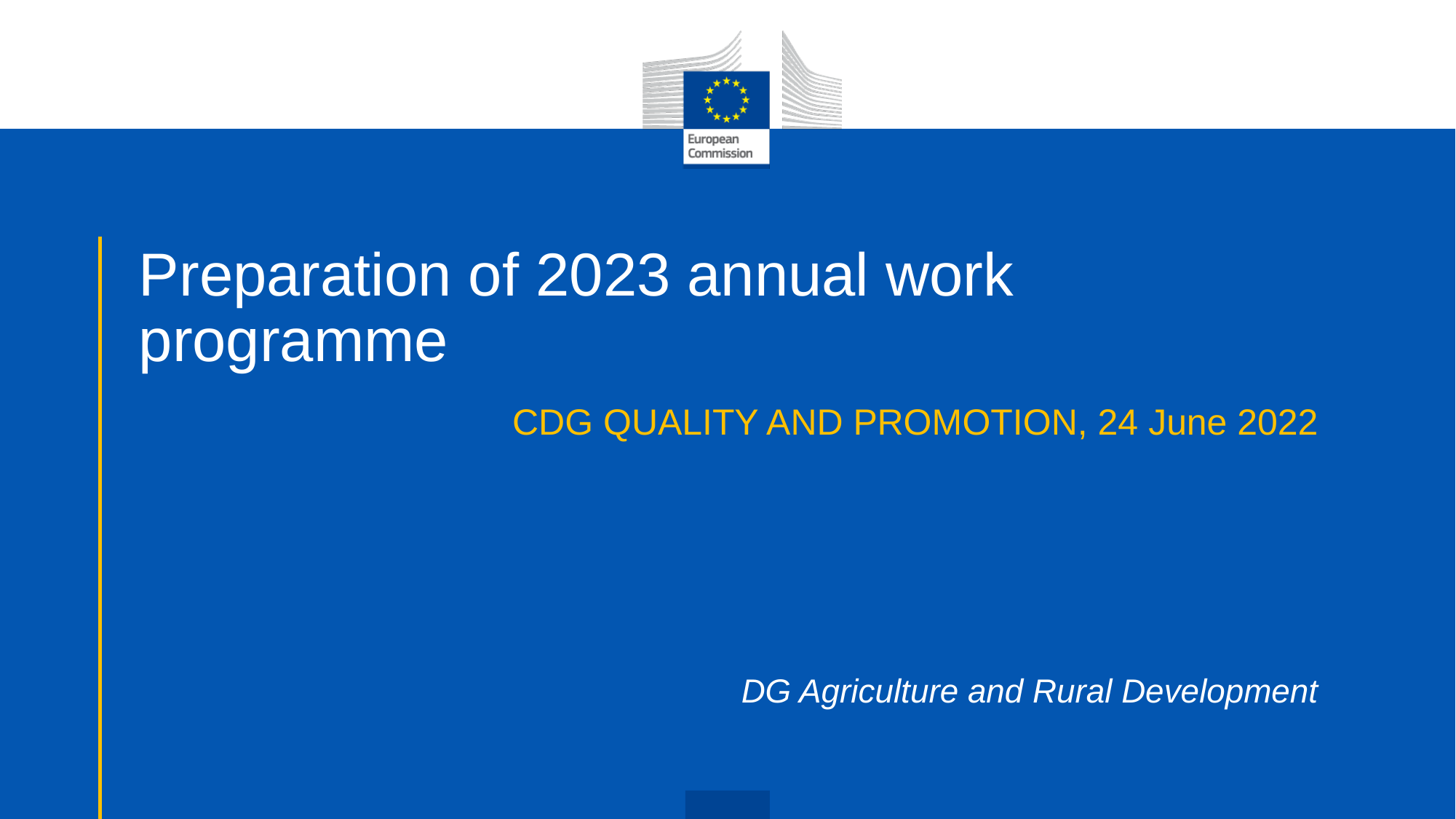

# Preparation of 2023 annual work programme
CDG QUALITY AND PROMOTION, 24 June 2022

DG Agriculture and Rural Development